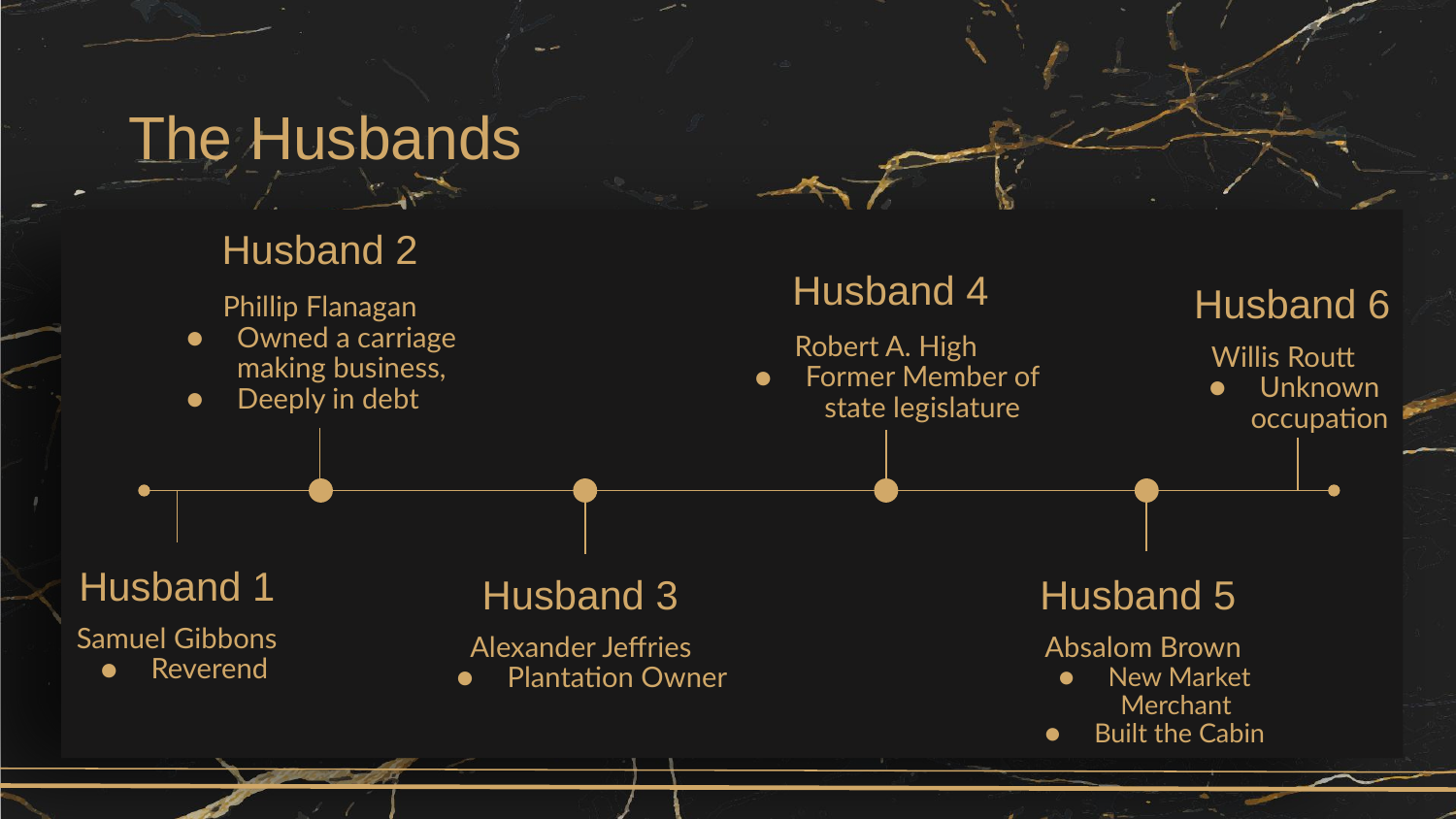

# The Husbands

Husband 2
Husband 4
Husband 6
Phillip Flanagan
Owned a carriage making business,
Deeply in debt
Robert A. High
Former Member of state legislature

Willis Routt
Unknown occupation

Husband 1
Husband 3
Husband 5
Samuel Gibbons
Reverend
Alexander Jeffries
Plantation Owner

Absalom Brown
New Market Merchant
Built the Cabin